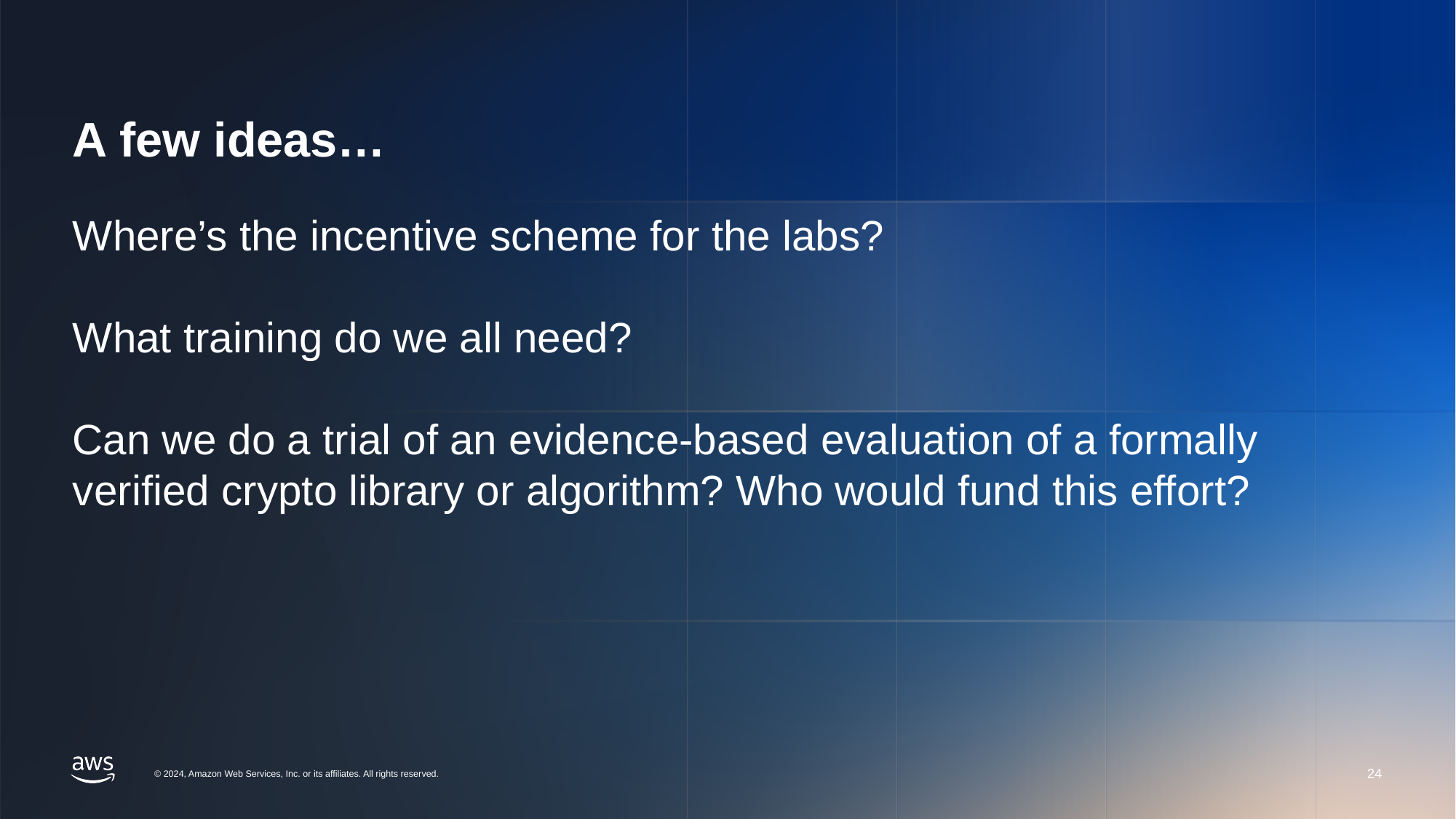

# A few ideas…
Where’s the incentive scheme for the labs?

What training do we all need?

Can we do a trial of an evidence-based evaluation of a formally verified crypto library or algorithm? Who would fund this effort?

24